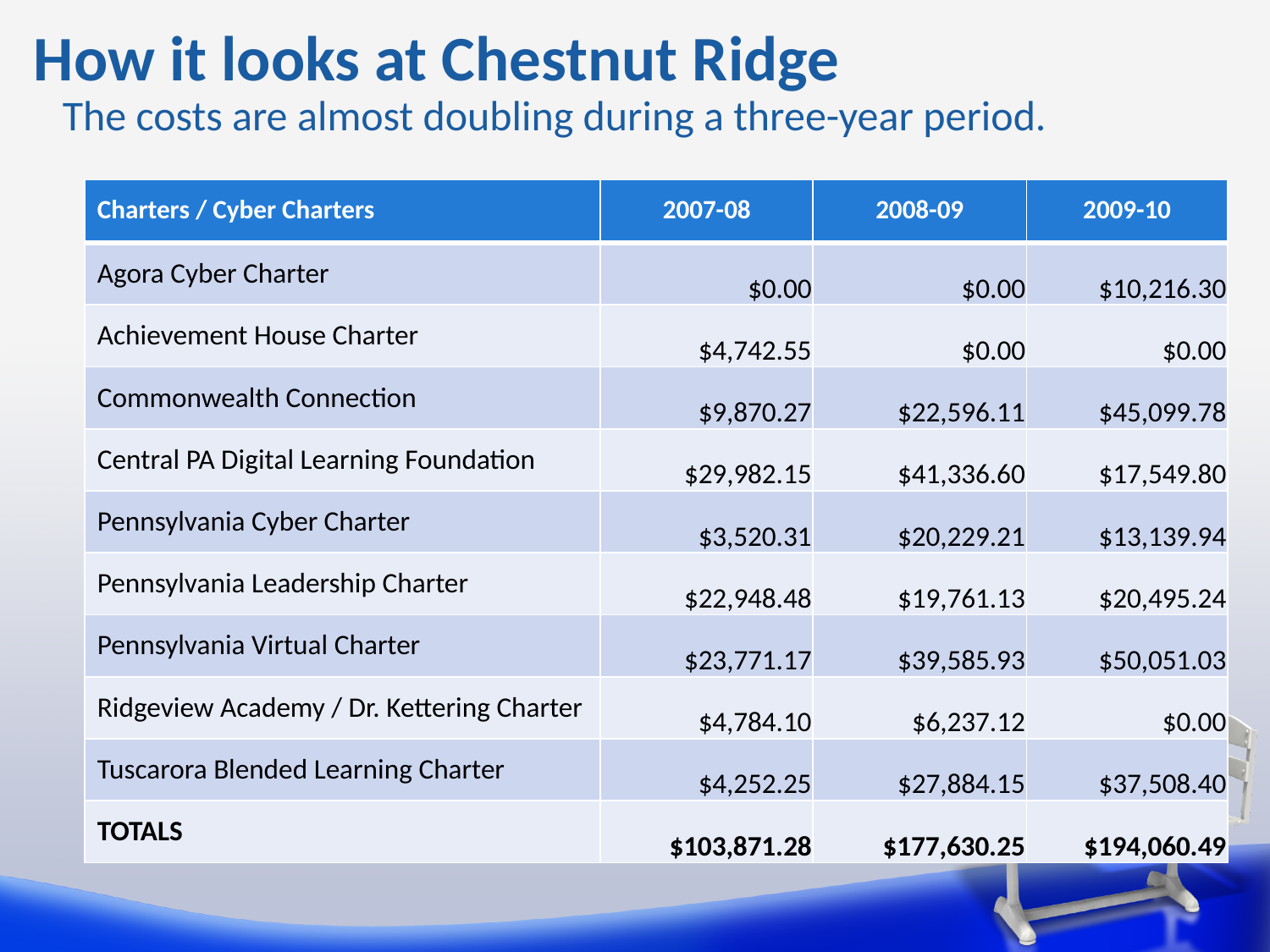

# How it looks at Chestnut Ridge
The costs are almost doubling during a three-year period.
| Charters / Cyber Charters | 2007-08 | 2008-09 | 2009-10 |
| --- | --- | --- | --- |
| Agora Cyber Charter | $0.00 | $0.00 | $10,216.30 |
| Achievement House Charter | $4,742.55 | $0.00 | $0.00 |
| Commonwealth Connection | $9,870.27 | $22,596.11 | $45,099.78 |
| Central PA Digital Learning Foundation | $29,982.15 | $41,336.60 | $17,549.80 |
| Pennsylvania Cyber Charter | $3,520.31 | $20,229.21 | $13,139.94 |
| Pennsylvania Leadership Charter | $22,948.48 | $19,761.13 | $20,495.24 |
| Pennsylvania Virtual Charter | $23,771.17 | $39,585.93 | $50,051.03 |
| Ridgeview Academy / Dr. Kettering Charter | $4,784.10 | $6,237.12 | $0.00 |
| Tuscarora Blended Learning Charter | $4,252.25 | $27,884.15 | $37,508.40 |
| TOTALS | $103,871.28 | $177,630.25 | $194,060.49 |